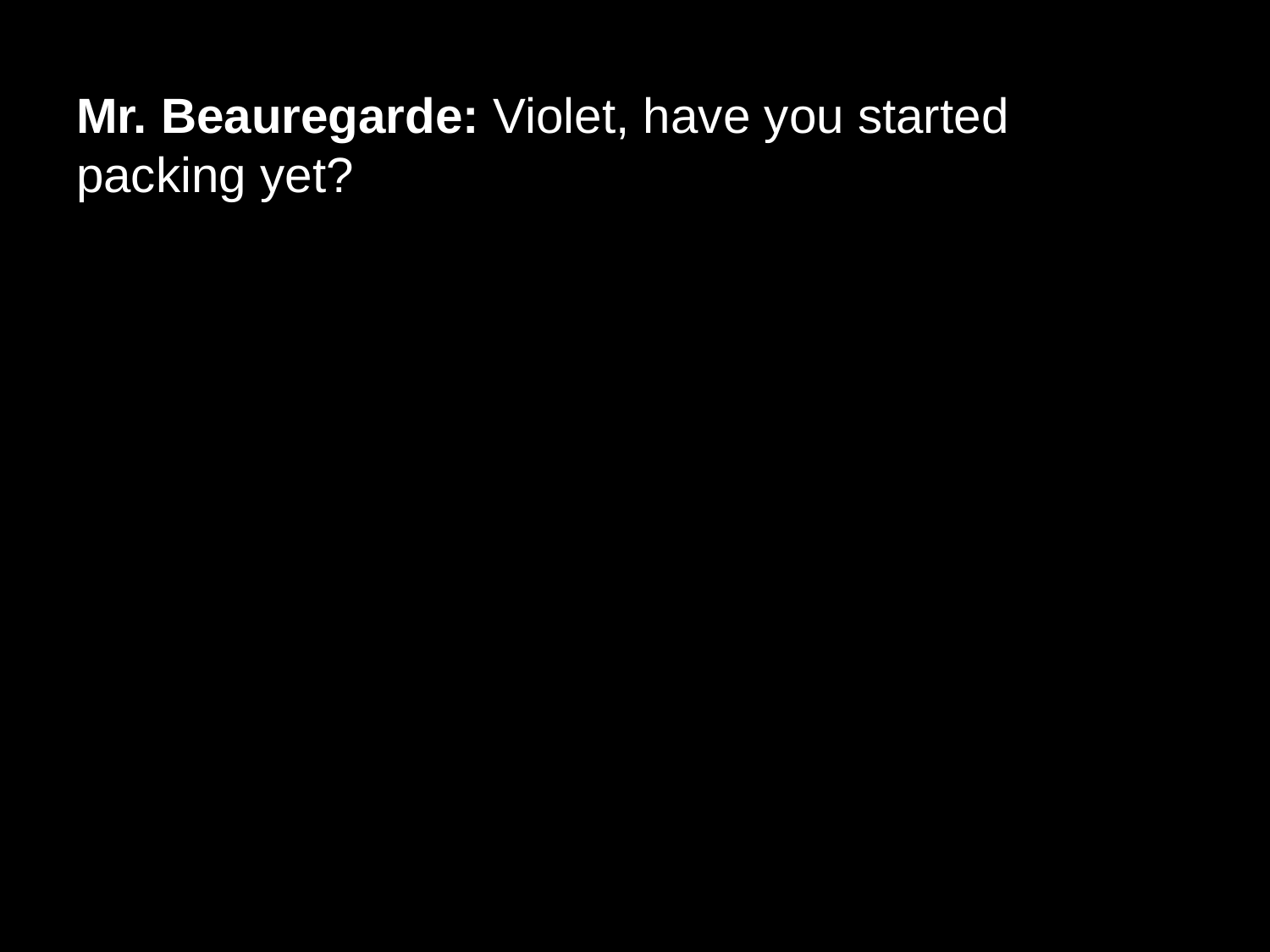

# Mr. Beauregarde: Violet, have you started packing yet?